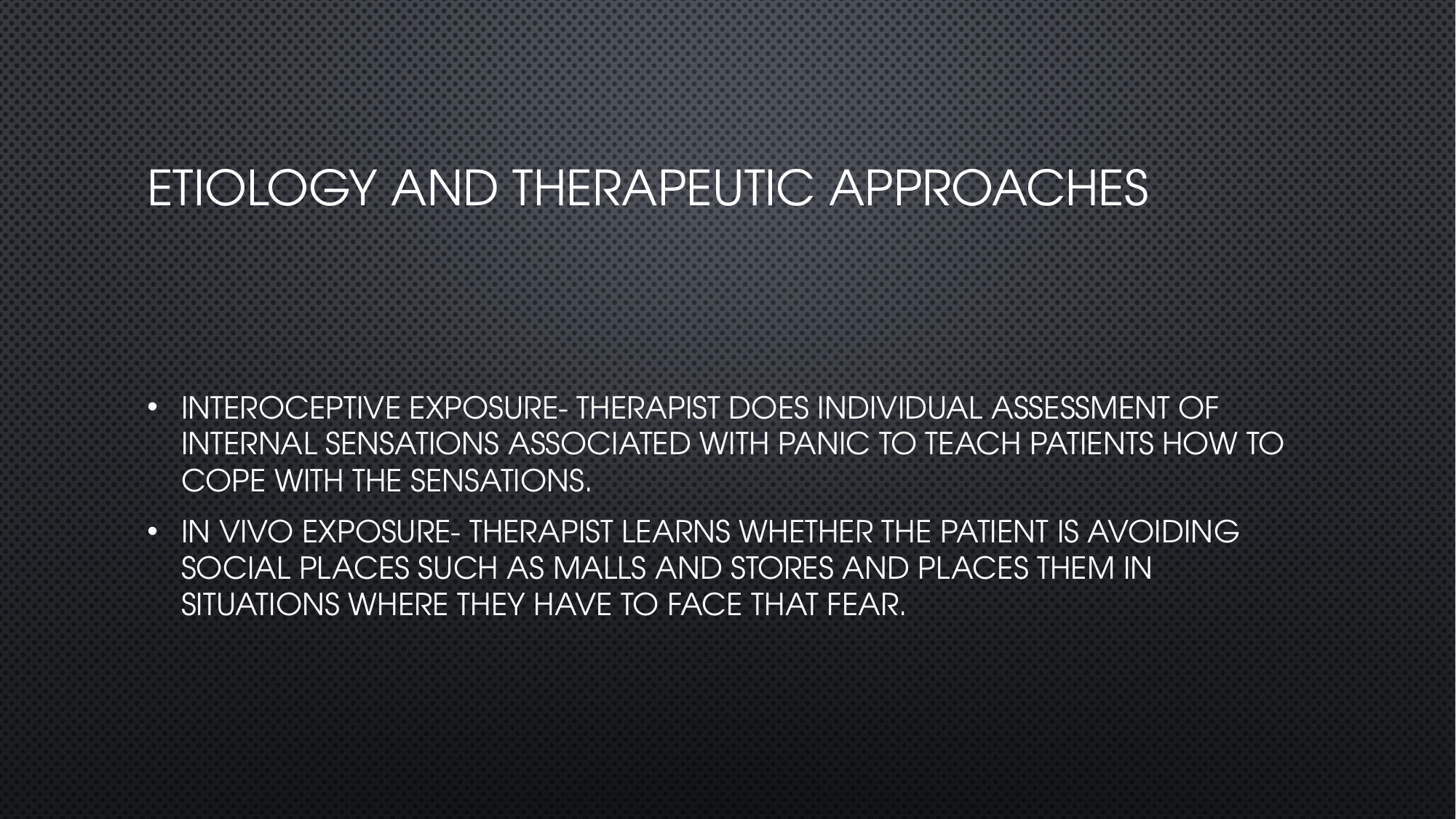

# Etiology and Therapeutic Approaches
Interoceptive exposure- therapist does individual assessment of internal sensations associated with panic to teach patients how to cope with the sensations.
In vivo exposure- therapist learns whether the patient is avoiding social places such as malls and stores and places them in situations where they have to face that fear.